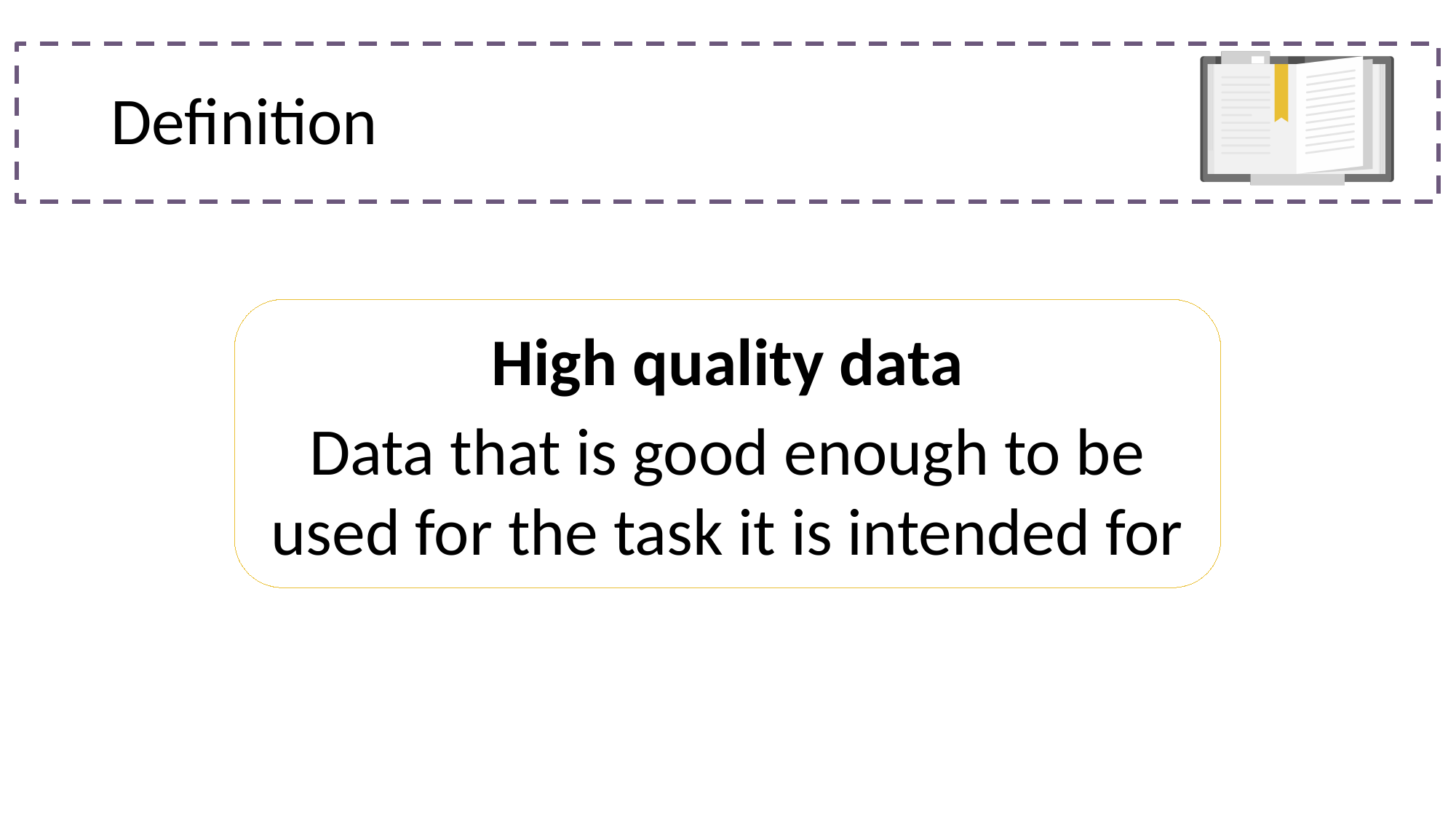

# Definition
High quality data
Data that is good enough to be used for the task it is intended for